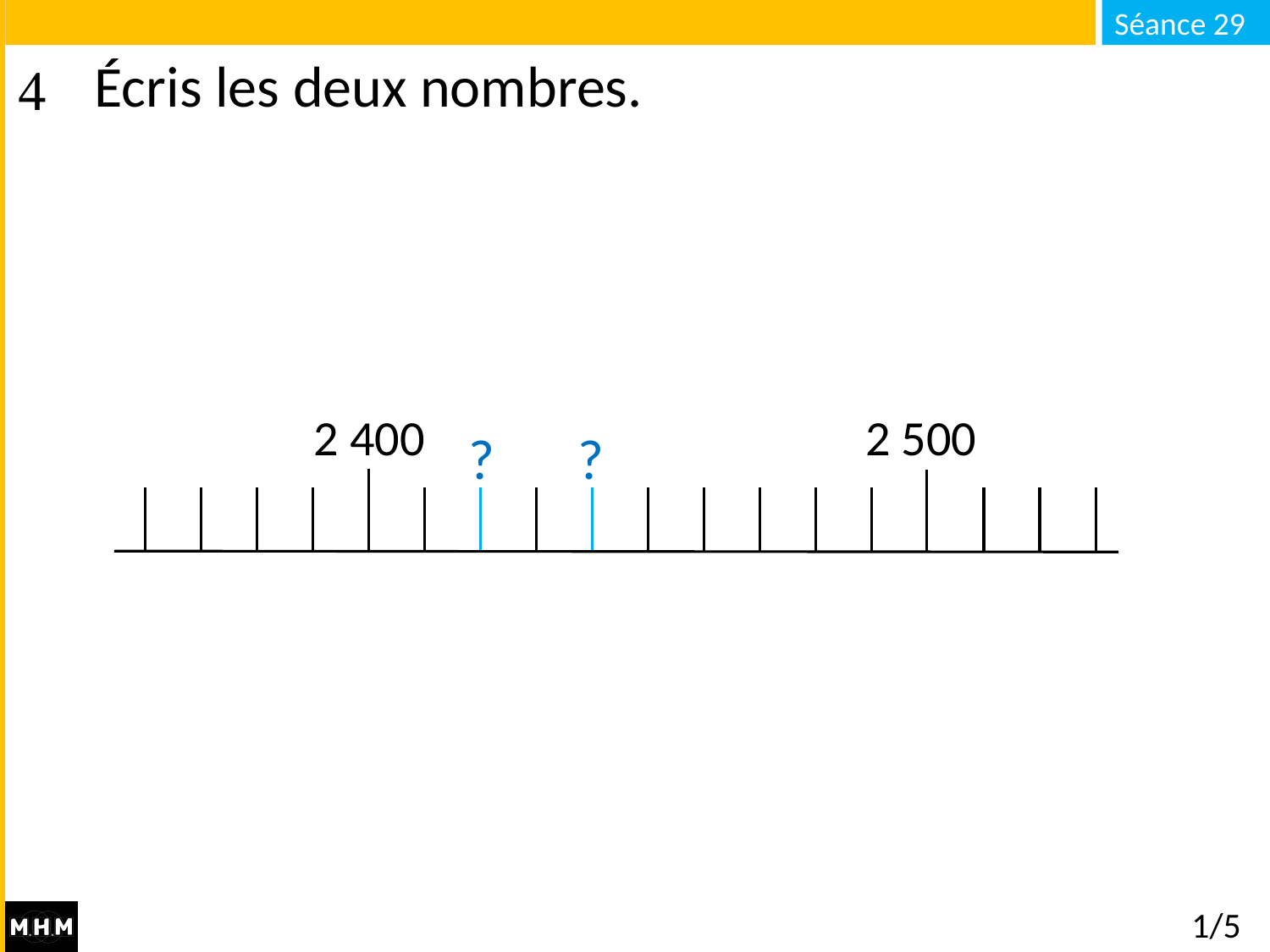

# Écris les deux nombres.
2 400
2 500
?
?
1/5